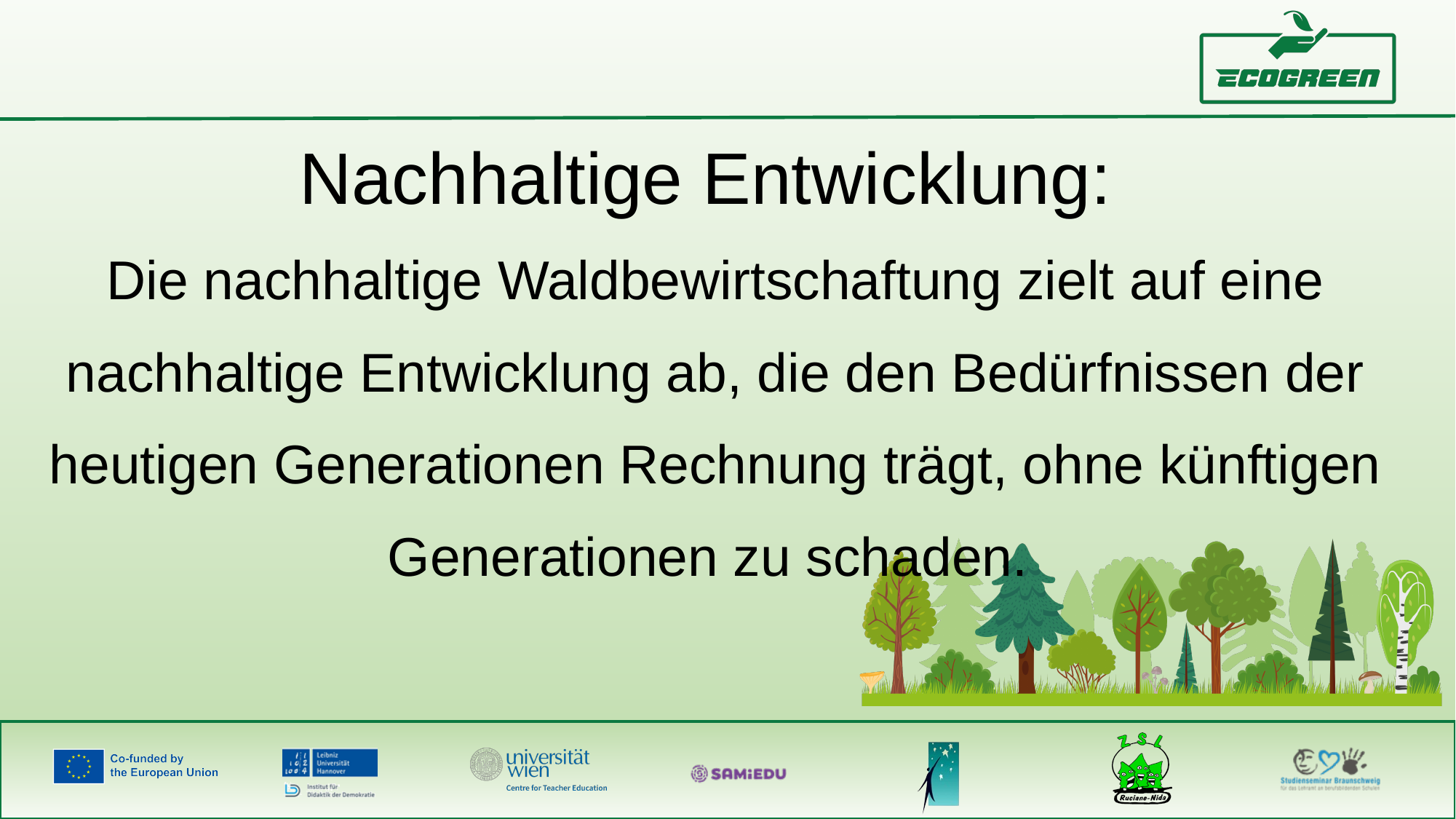

Nachhaltige Entwicklung:
Die nachhaltige Waldbewirtschaftung zielt auf eine nachhaltige Entwicklung ab, die den Bedürfnissen der heutigen Generationen Rechnung trägt, ohne künftigen Generationen zu schaden.